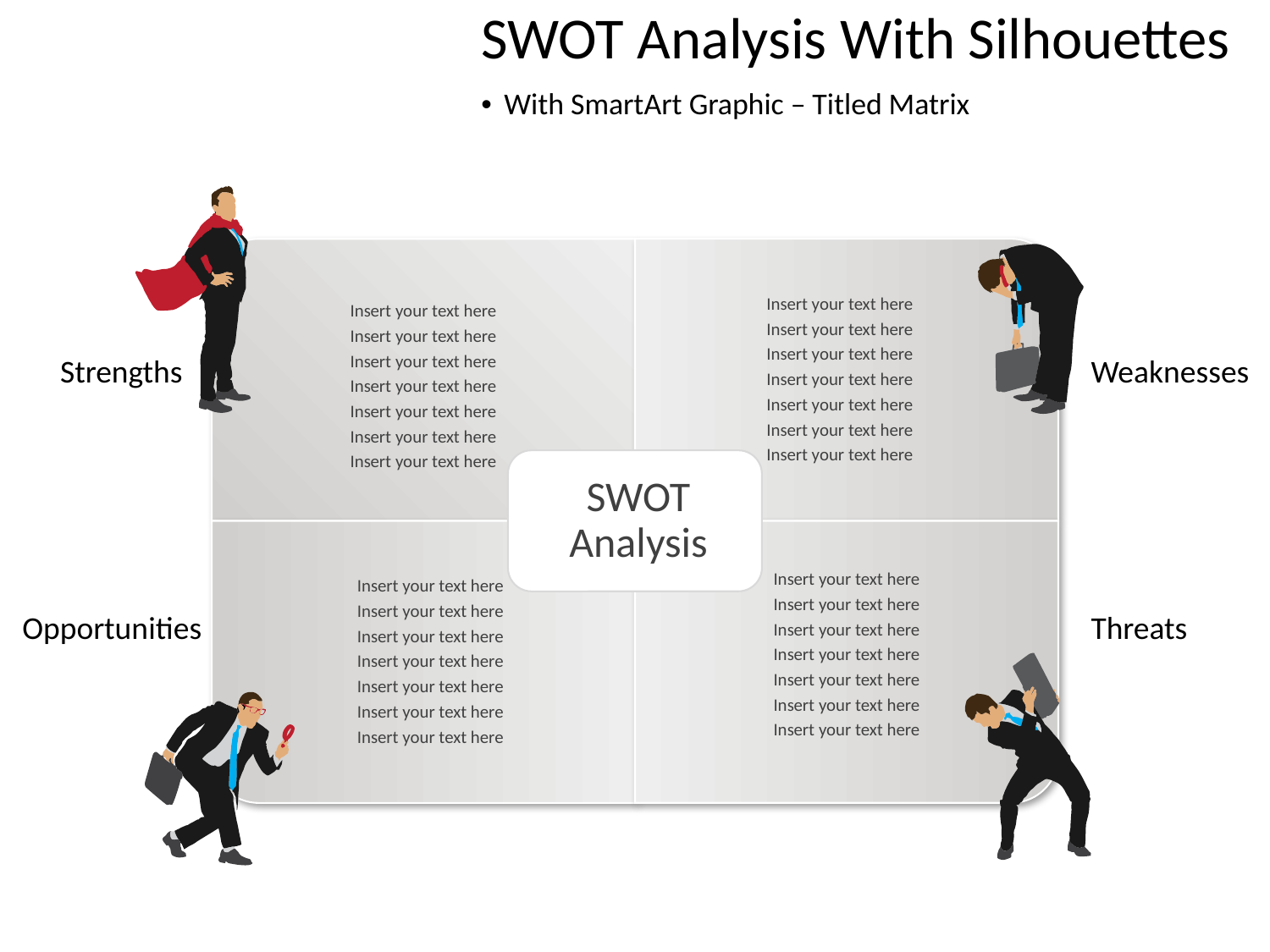

SWOT Analysis With Silhouettes
With SmartArt Graphic – Titled Matrix

Insert your text here
Insert your text here
Insert your text here
Insert your text here
Insert your text here
Insert your text here
Insert your text here
Insert your text here
Insert your text here
Insert your text here
Insert your text here
Insert your text here
Insert your text here
Insert your text here
Insert your text here
Insert your text here
Insert your text here
Insert your text here
Insert your text here
Insert your text here
Insert your text here
Insert your text here
Insert your text here
Insert your text here
Insert your text here
Insert your text here
Insert your text here
Insert your text here
SWOT Analysis

Strengths
Weaknesses
Opportunities
Threats